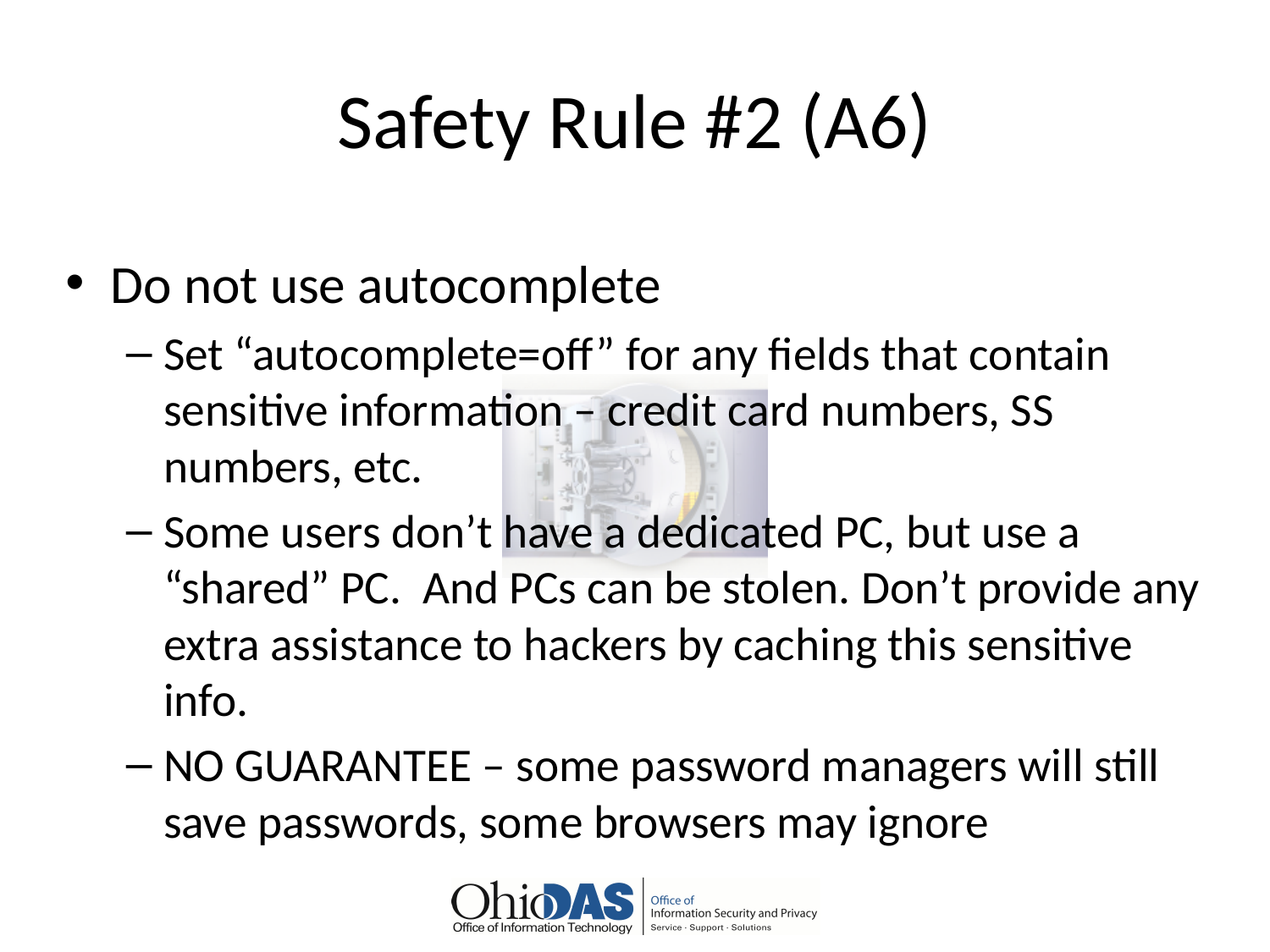

# Safety Rule #2 (A6)
Do not use autocomplete
Set “autocomplete=off” for any fields that contain sensitive information – credit card numbers, SS numbers, etc.
Some users don’t have a dedicated PC, but use a “shared” PC.  And PCs can be stolen. Don’t provide any extra assistance to hackers by caching this sensitive info.
NO GUARANTEE – some password managers will still save passwords, some browsers may ignore